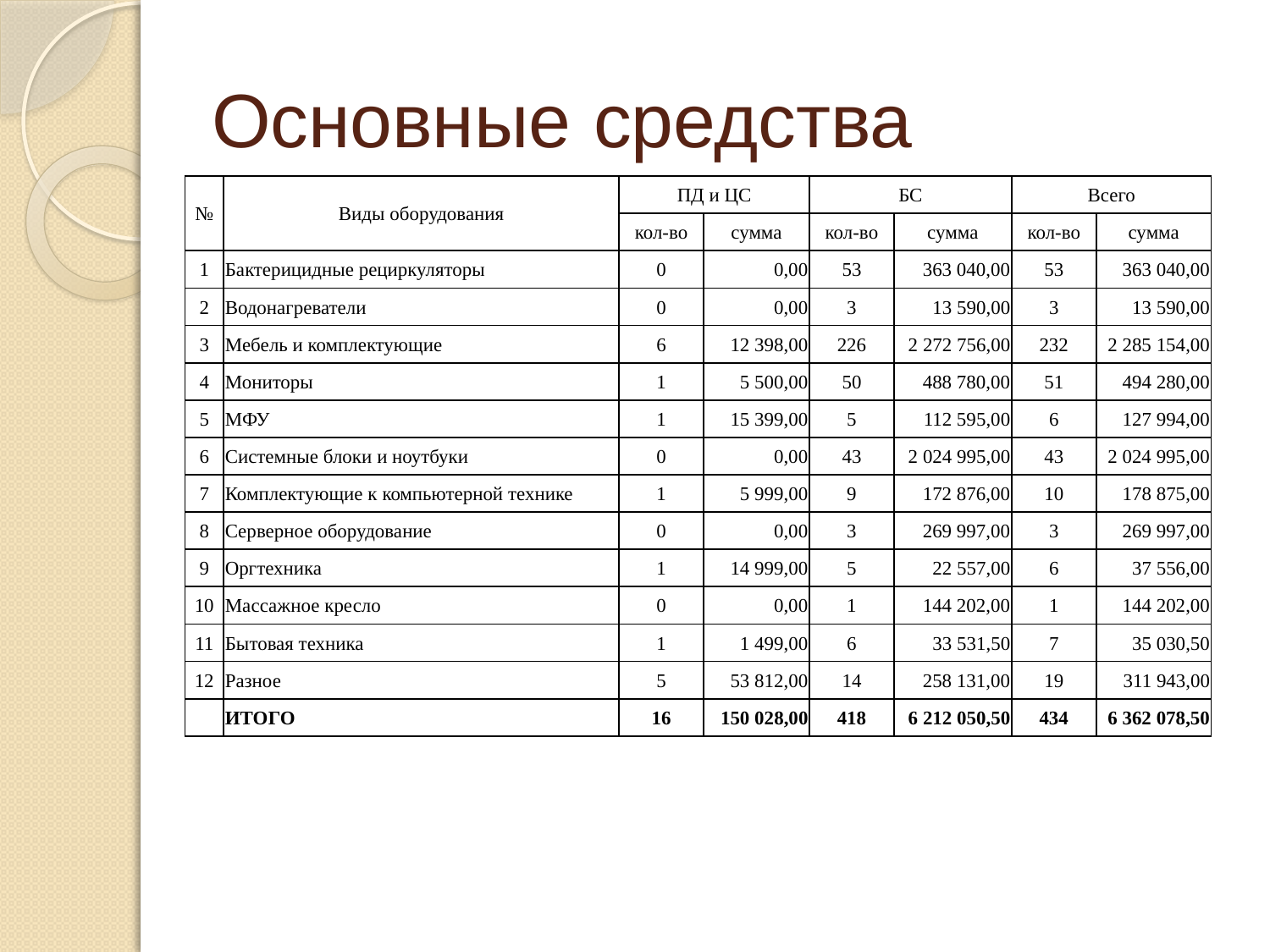

# Основные средства
| № | Виды оборудования | ПД и ЦС |  | БС |  | Всего |  |
| --- | --- | --- | --- | --- | --- | --- | --- |
|  |  | кол-во | сумма | кол-во | сумма | кол-во | сумма |
| 1 | Бактерицидные рециркуляторы | 0 | 0,00 | 53 | 363 040,00 | 53 | 363 040,00 |
| 2 | Водонагреватели | 0 | 0,00 | 3 | 13 590,00 | 3 | 13 590,00 |
| 3 | Мебель и комплектующие | 6 | 12 398,00 | 226 | 2 272 756,00 | 232 | 2 285 154,00 |
| 4 | Мониторы | 1 | 5 500,00 | 50 | 488 780,00 | 51 | 494 280,00 |
| 5 | МФУ | 1 | 15 399,00 | 5 | 112 595,00 | 6 | 127 994,00 |
| 6 | Системные блоки и ноутбуки | 0 | 0,00 | 43 | 2 024 995,00 | 43 | 2 024 995,00 |
| 7 | Комплектующие к компьютерной технике | 1 | 5 999,00 | 9 | 172 876,00 | 10 | 178 875,00 |
| 8 | Серверное оборудование | 0 | 0,00 | 3 | 269 997,00 | 3 | 269 997,00 |
| 9 | Оргтехника | 1 | 14 999,00 | 5 | 22 557,00 | 6 | 37 556,00 |
| 10 | Массажное кресло | 0 | 0,00 | 1 | 144 202,00 | 1 | 144 202,00 |
| 11 | Бытовая техника | 1 | 1 499,00 | 6 | 33 531,50 | 7 | 35 030,50 |
| 12 | Разное | 5 | 53 812,00 | 14 | 258 131,00 | 19 | 311 943,00 |
|  | ИТОГО | 16 | 150 028,00 | 418 | 6 212 050,50 | 434 | 6 362 078,50 |